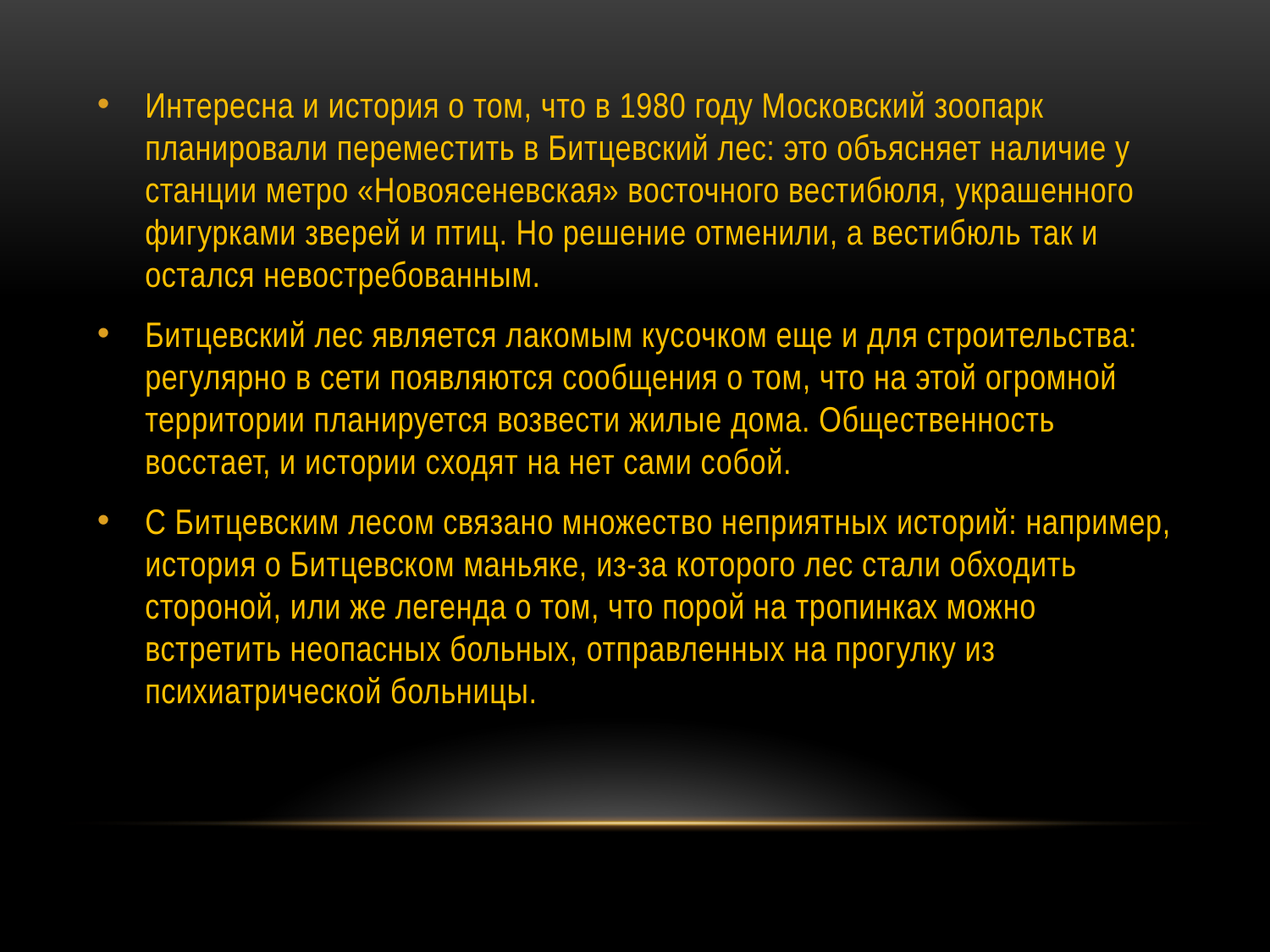

Интересна и история о том, что в 1980 году Московский зоопарк планировали переместить в Битцевский лес: это объясняет наличие у станции метро «Новоясеневская» восточного вестибюля, украшенного фигурками зверей и птиц. Но решение отменили, а вестибюль так и остался невостребованным.
Битцевский лес является лакомым кусочком еще и для строительства: регулярно в сети появляются сообщения о том, что на этой огромной территории планируется возвести жилые дома. Общественность восстает, и истории сходят на нет сами собой.
С Битцевским лесом связано множество неприятных историй: например, история о Битцевском маньяке, из-за которого лес стали обходить стороной, или же легенда о том, что порой на тропинках можно встретить неопасных больных, отправленных на прогулку из психиатрической больницы.